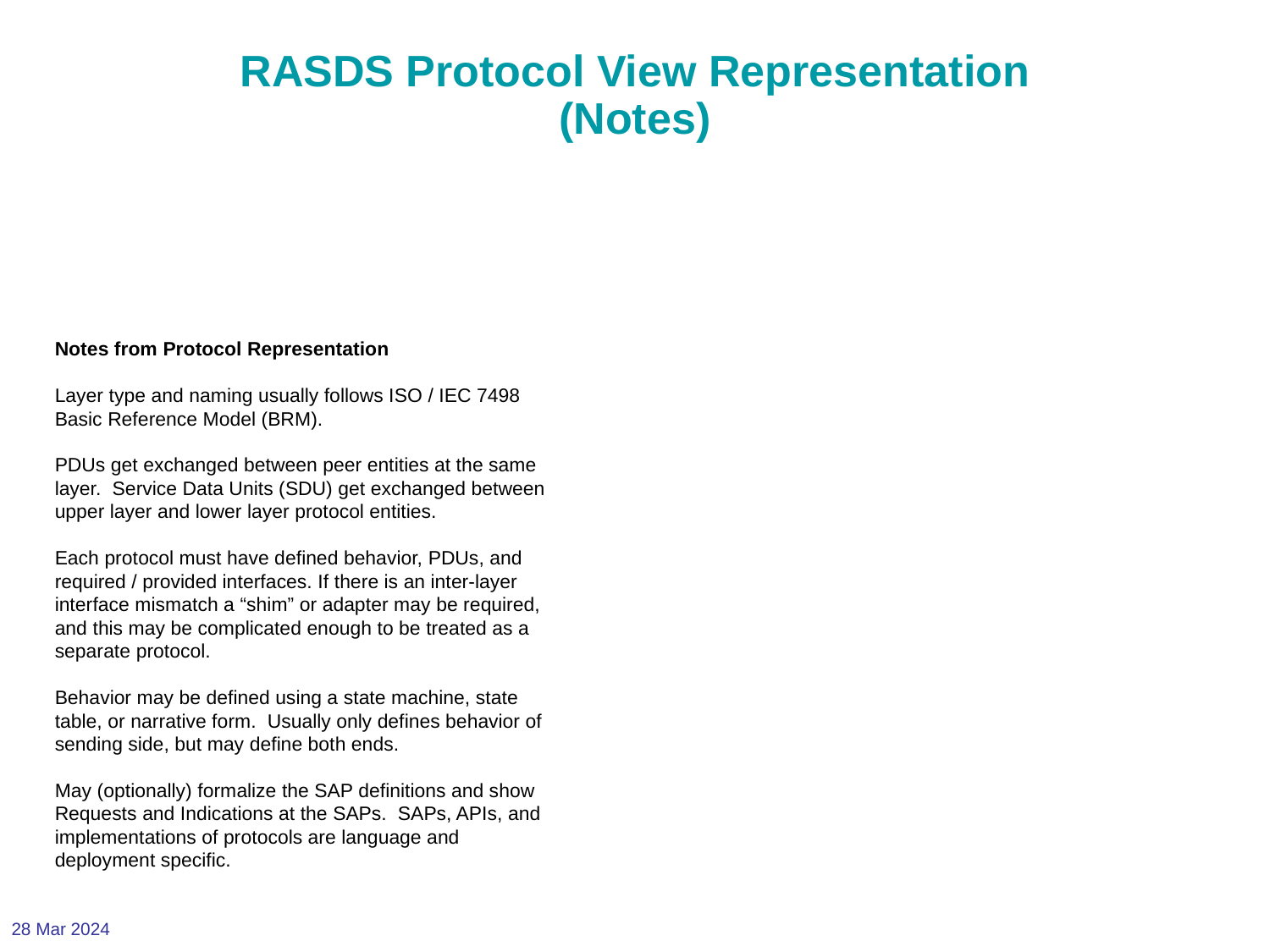

RASDS Protocol View Representation
(Notes)
Notes from Protocol Representation

Layer type and naming usually follows ISO / IEC 7498 Basic Reference Model (BRM).

PDUs get exchanged between peer entities at the same layer.  Service Data Units (SDU) get exchanged between upper layer and lower layer protocol entities.

Each protocol must have defined behavior, PDUs, and required / provided interfaces. If there is an inter-layer interface mismatch a “shim” or adapter may be required, and this may be complicated enough to be treated as a separate protocol.

Behavior may be defined using a state machine, state table, or narrative form.  Usually only defines behavior of sending side, but may define both ends.

May (optionally) formalize the SAP definitions and show Requests and Indications at the SAPs.  SAPs, APIs, and implementations of protocols are language and deployment specific.

28 Mar 2024